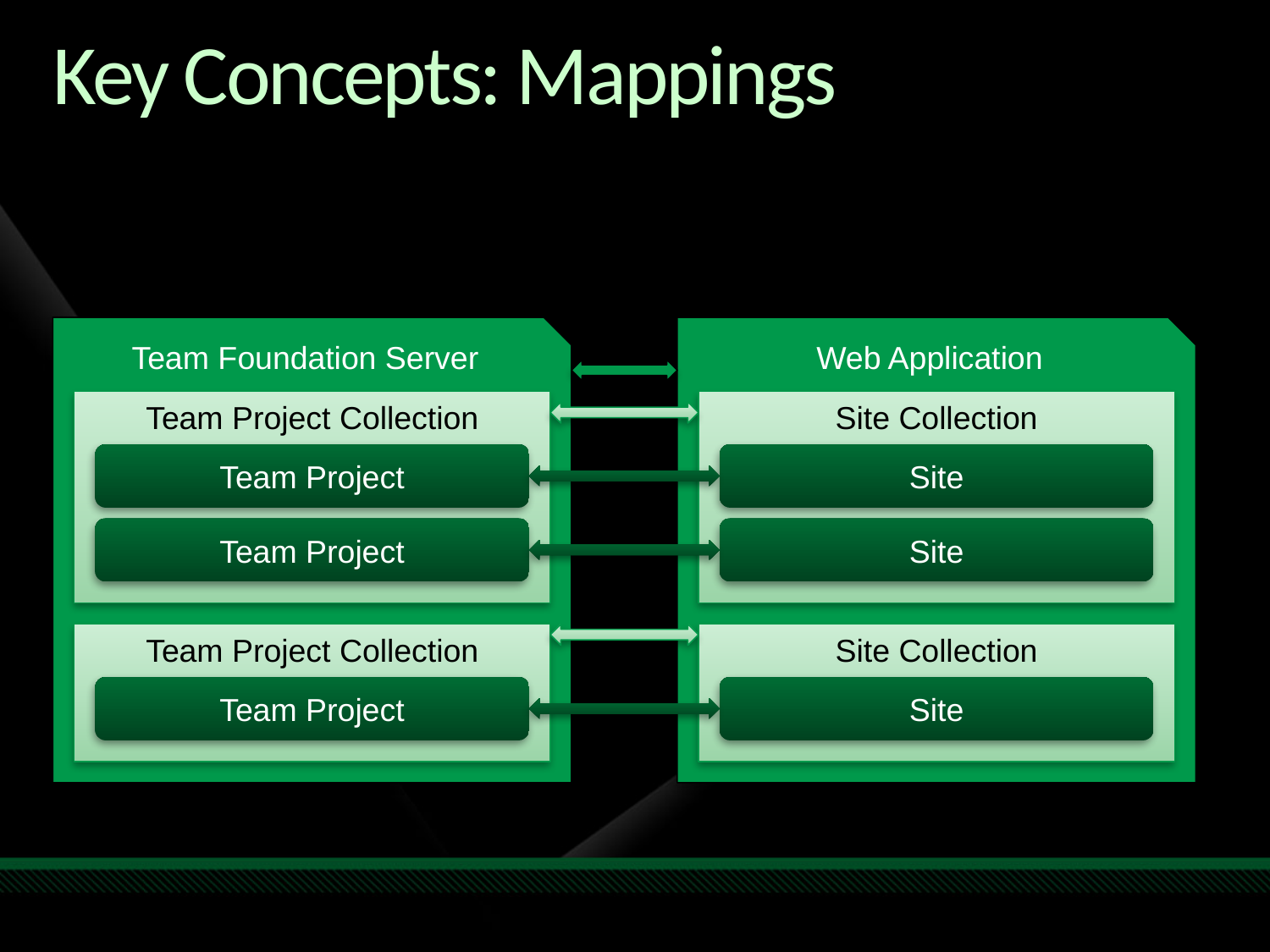

# Key Concepts: Mappings
Team Foundation Server
Web Application

Team Project Collection
Site Collection

Team Project
Site

Team Project
Site

Team Project Collection

Site Collection
Team Project
Site